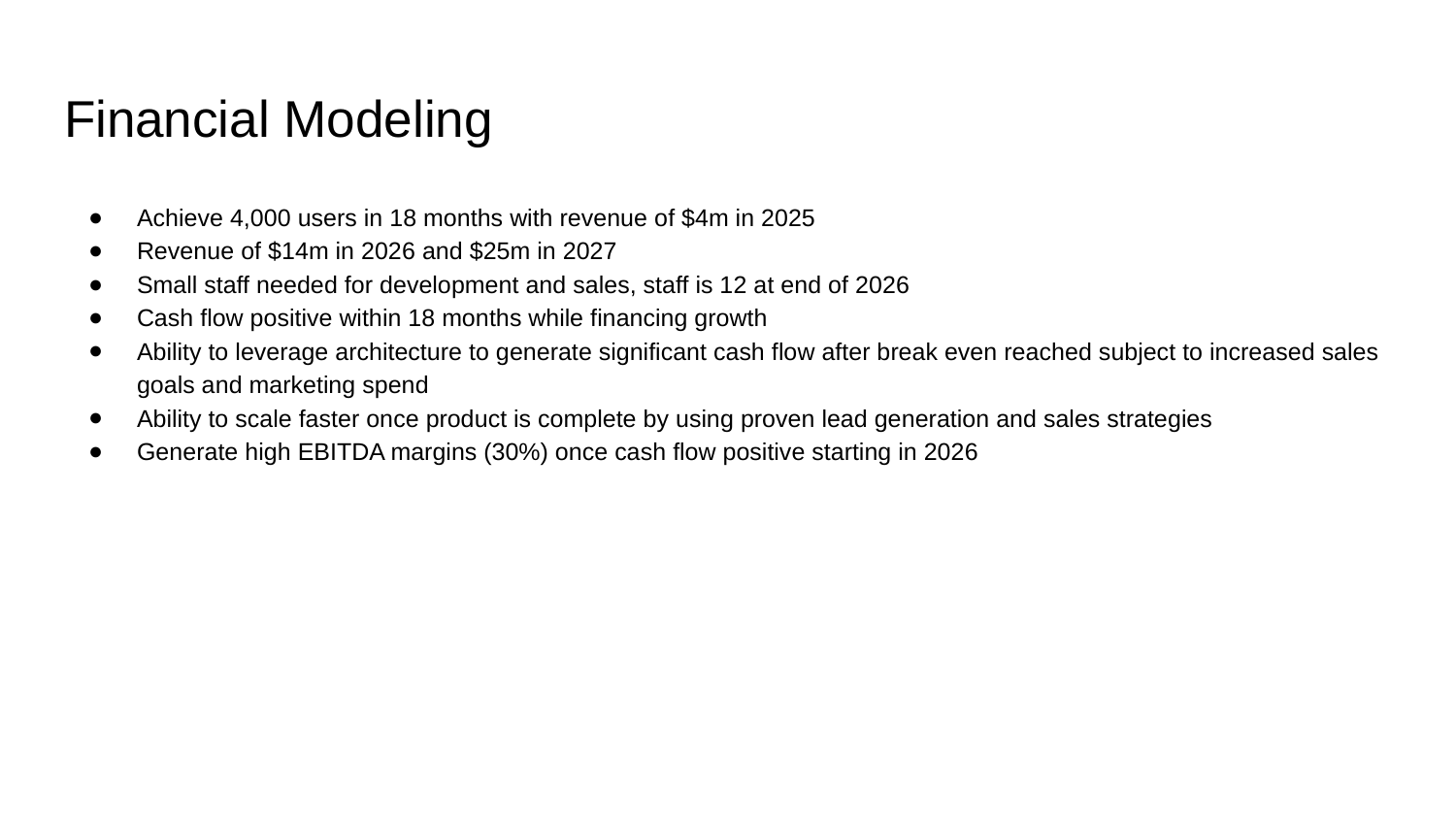

# Financial Modeling
Achieve 4,000 users in 18 months with revenue of $4m in 2025
Revenue of $14m in 2026 and $25m in 2027
Small staff needed for development and sales, staff is 12 at end of 2026
Cash flow positive within 18 months while financing growth
Ability to leverage architecture to generate significant cash flow after break even reached subject to increased sales goals and marketing spend
Ability to scale faster once product is complete by using proven lead generation and sales strategies
Generate high EBITDA margins (30%) once cash flow positive starting in 2026